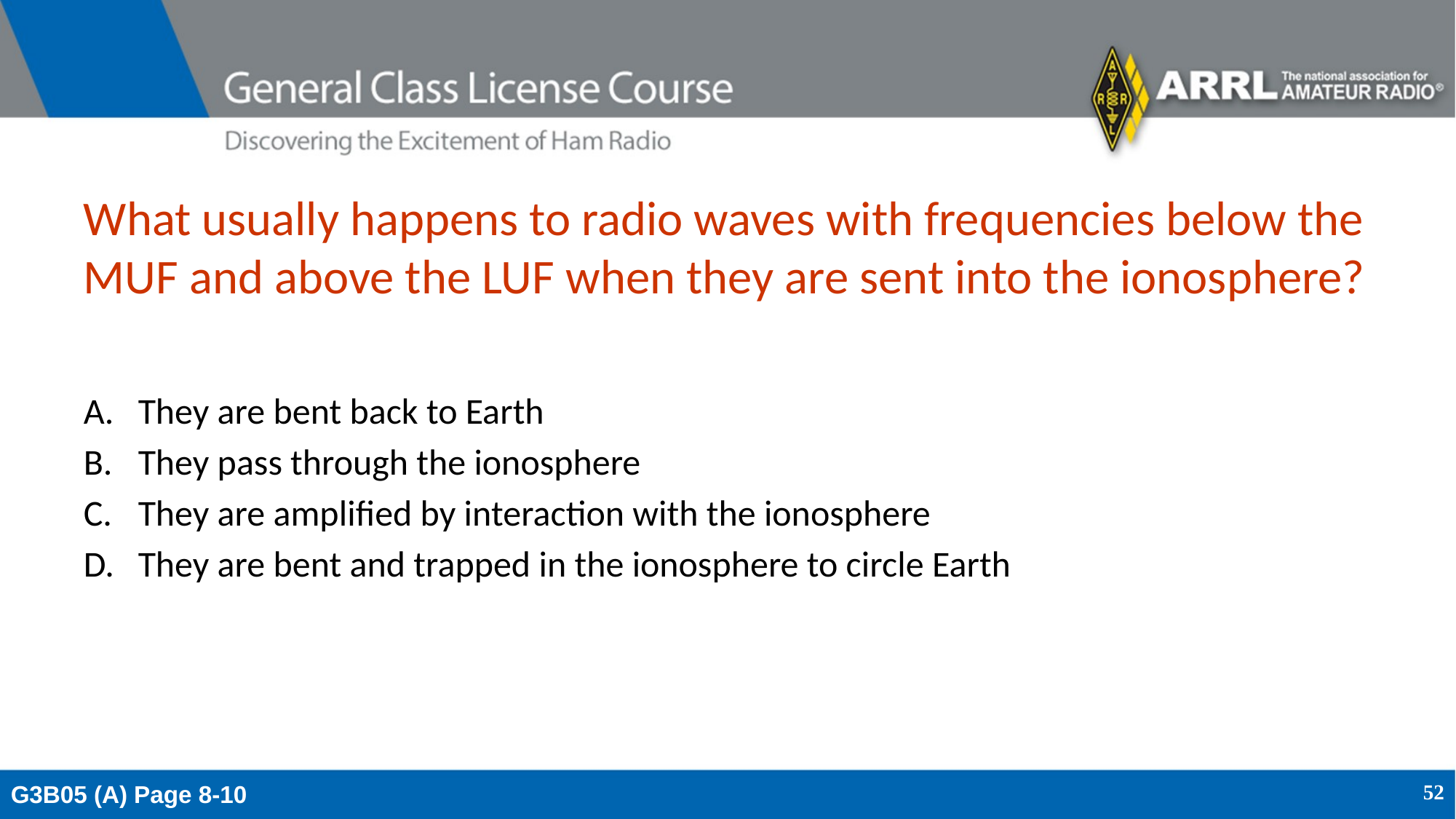

# What usually happens to radio waves with frequencies below the MUF and above the LUF when they are sent into the ionosphere?
They are bent back to Earth
They pass through the ionosphere
They are amplified by interaction with the ionosphere
They are bent and trapped in the ionosphere to circle Earth
G3B05 (A) Page 8-10
52